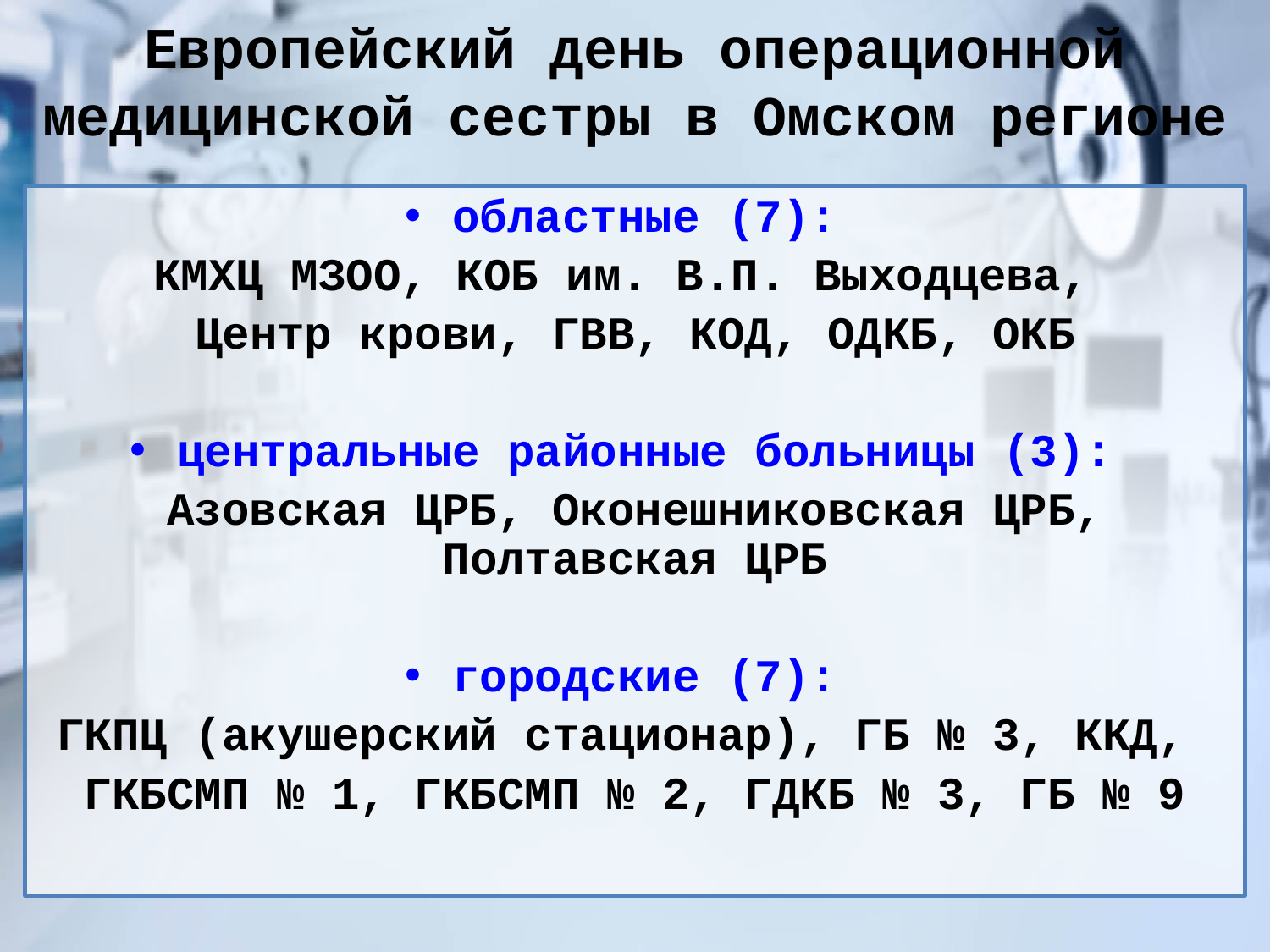

# Европейский день операционной медицинской сестры в Омском регионе
областные (7):
КМХЦ МЗОО, КОБ им. В.П. Выходцева,
Центр крови, ГВВ, КОД, ОДКБ, ОКБ

центральные районные больницы (3):
Азовская ЦРБ, Оконешниковская ЦРБ, Полтавская ЦРБ

городские (7):
ГКПЦ (акушерский стационар), ГБ № 3, ККД,
ГКБСМП № 1, ГКБСМП № 2, ГДКБ № 3, ГБ № 9